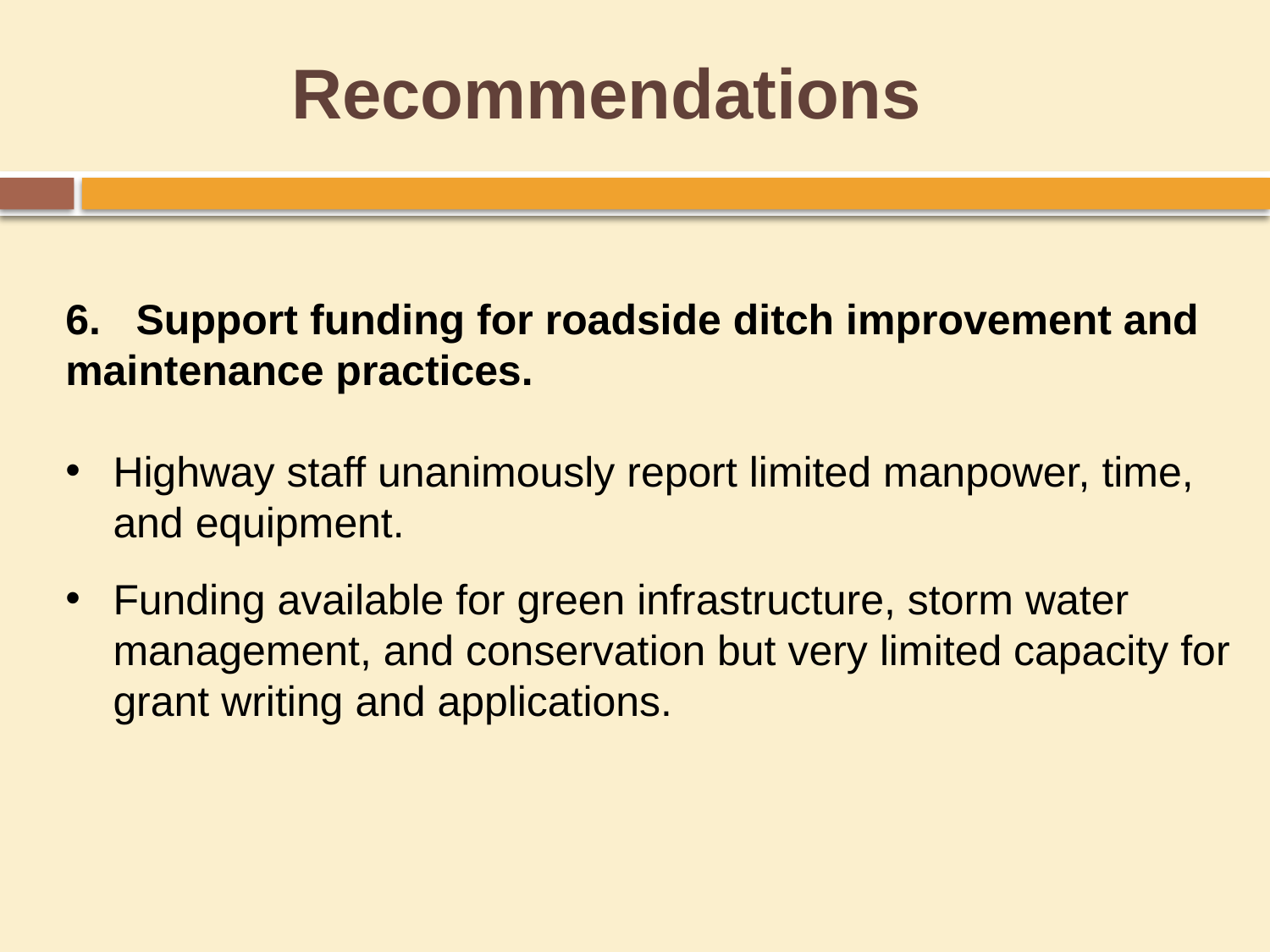

Recommendations
6.   Support funding for roadside ditch improvement and maintenance practices.

Highway staff unanimously report limited manpower, time, and equipment.
Funding available for green infrastructure, storm water management, and conservation but very limited capacity for grant writing and applications.